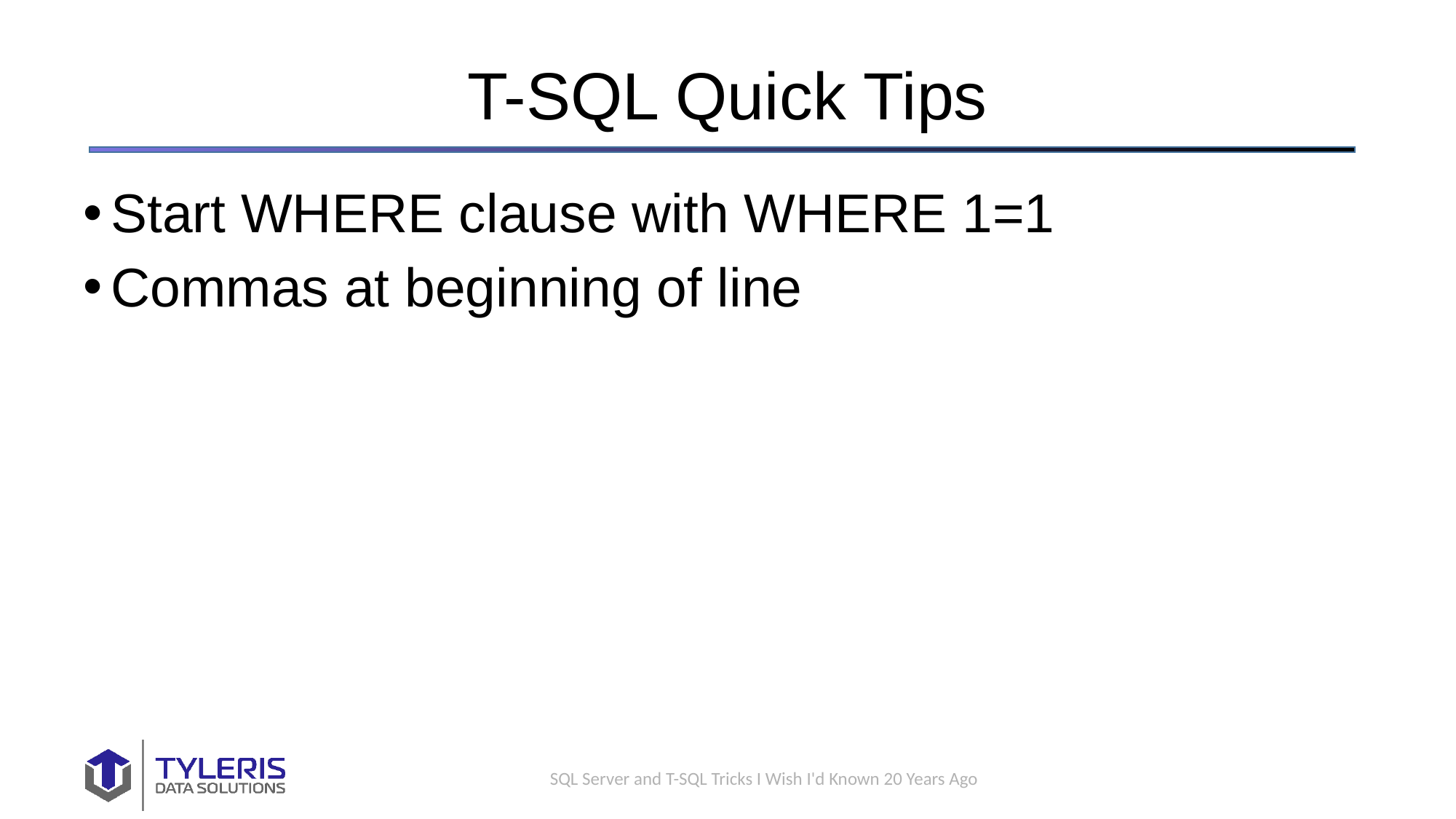

T-SQL Quick Tips

Start WHERE clause with WHERE 1=1
Commas at beginning of line

SQL Server and T-SQL Tricks I Wish I'd Known 20 Years Ago